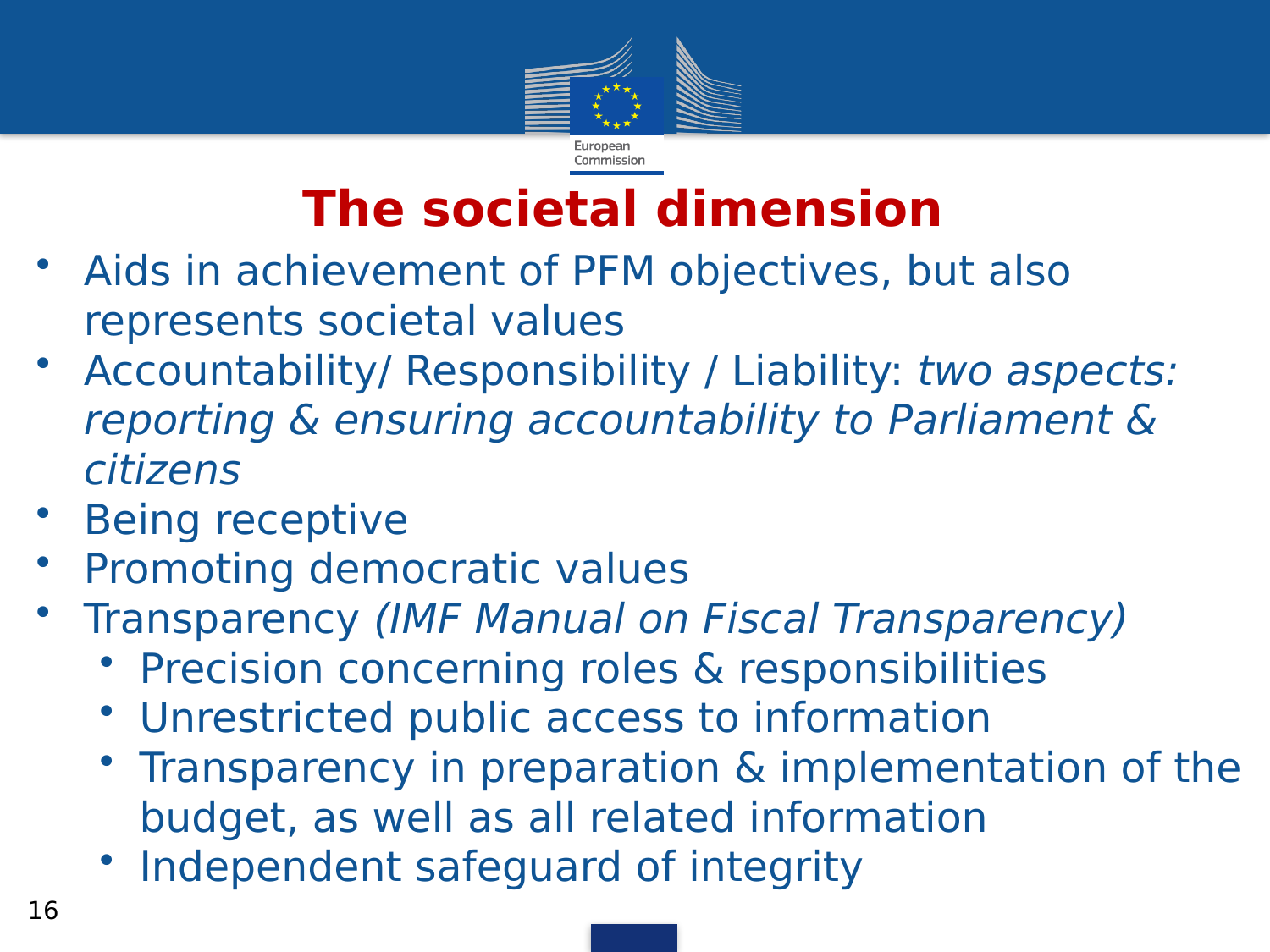

# The societal dimension
Aids in achievement of PFM objectives, but also represents societal values
Accountability/ Responsibility / Liability: two aspects: reporting & ensuring accountability to Parliament & citizens
Being receptive
Promoting democratic values
Transparency (IMF Manual on Fiscal Transparency)
Precision concerning roles & responsibilities
Unrestricted public access to information
Transparency in preparation & implementation of the budget, as well as all related information
Independent safeguard of integrity

16